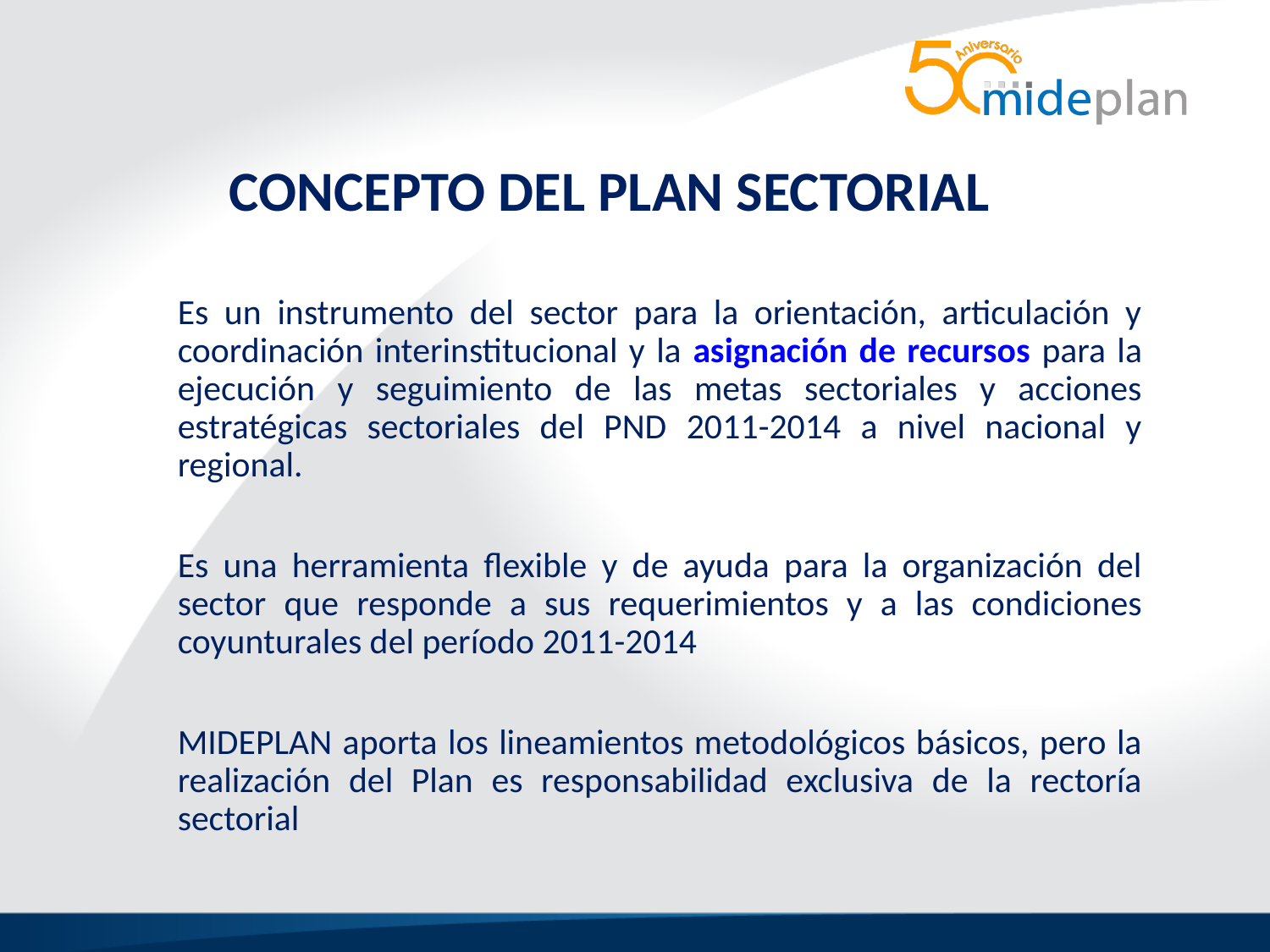

CONCEPTO DEL PLAN SECTORIAL
Es un instrumento del sector para la orientación, articulación y coordinación interinstitucional y la asignación de recursos para la ejecución y seguimiento de las metas sectoriales y acciones estratégicas sectoriales del PND 2011-2014 a nivel nacional y regional.

Es una herramienta flexible y de ayuda para la organización del sector que responde a sus requerimientos y a las condiciones coyunturales del período 2011-2014

MIDEPLAN aporta los lineamientos metodológicos básicos, pero la realización del Plan es responsabilidad exclusiva de la rectoría sectorial